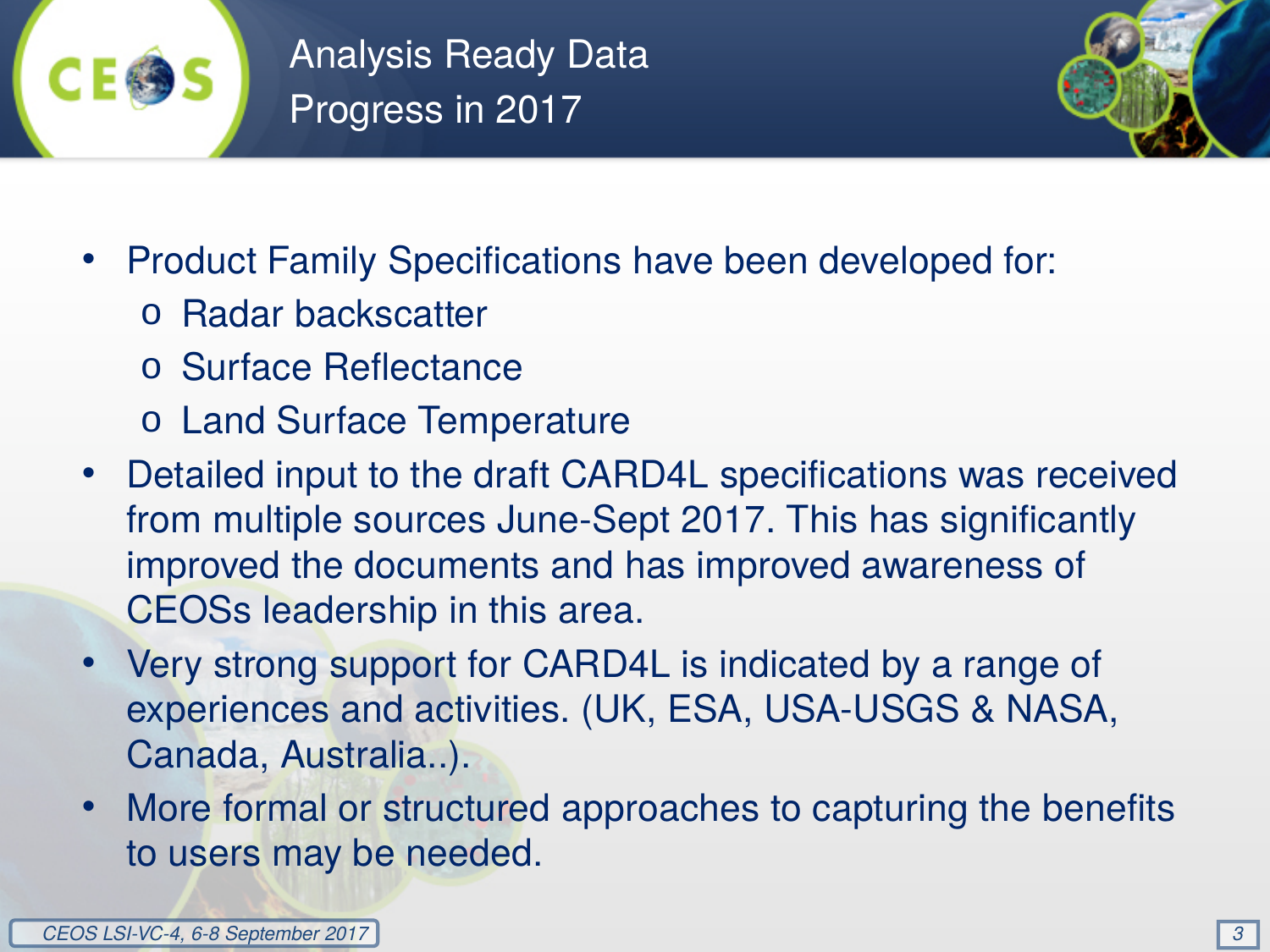

Analysis Ready Data
Progress in 2017
Product Family Specifications have been developed for:
Radar backscatter
Surface Reflectance
Land Surface Temperature
Detailed input to the draft CARD4L specifications was received from multiple sources June-Sept 2017. This has significantly improved the documents and has improved awareness of CEOSs leadership in this area.
Very strong support for CARD4L is indicated by a range of experiences and activities. (UK, ESA, USA-USGS & NASA, Canada, Australia..).
More formal or structured approaches to capturing the benefits to users may be needed.

3